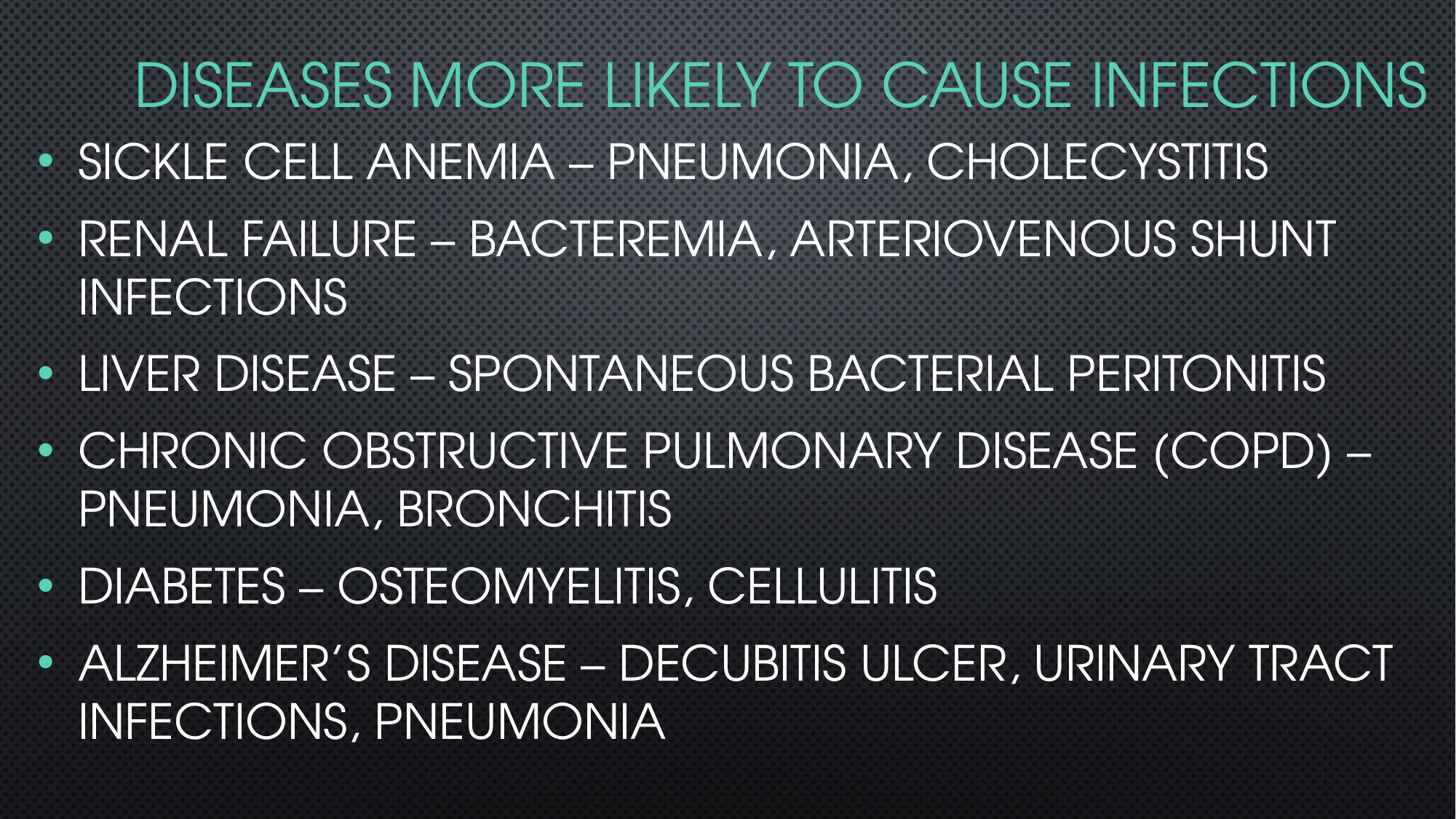

# Diseases more likely to cause infections
Sickle cell anemia – pneumonia, cholecystitis
Renal Failure – bacteremia, arteriovenous shunt infections
Liver disease – spontaneous bacterial peritonitis
Chronic obstructive pulmonary disease (COPD) – pneumonia, bronchitis
Diabetes – osteomyelitis, cellulitis
Alzheimer’s disease – decubitis ulcer, urinary tract infections, pneumonia